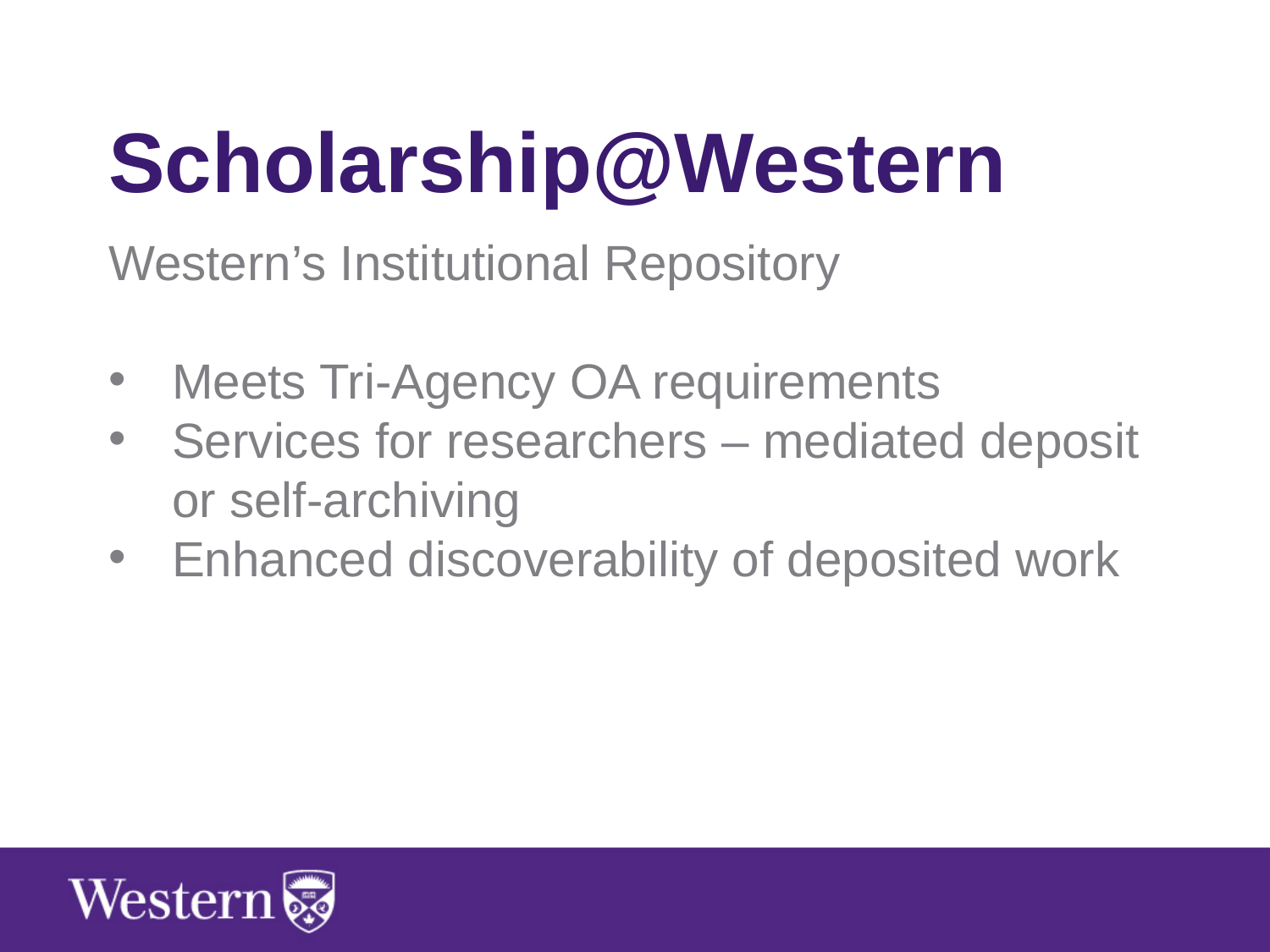

Scholarship@Western
Western’s Institutional Repository

Meets Tri-Agency OA requirements
Services for researchers – mediated deposit or self-archiving
Enhanced discoverability of deposited work